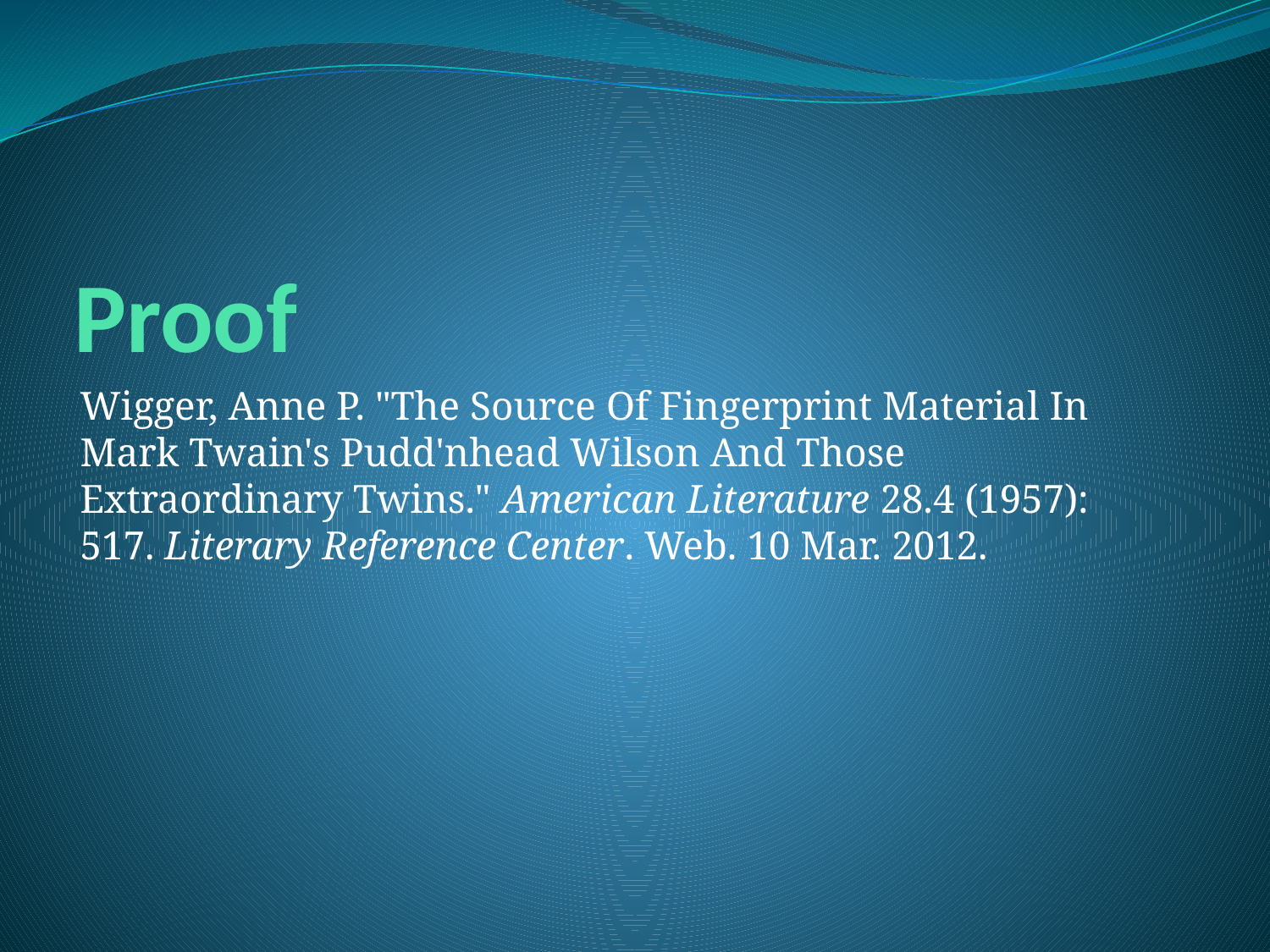

# Proof
Wigger, Anne P. "The Source Of Fingerprint Material In Mark Twain's Pudd'nhead Wilson And Those Extraordinary Twins." American Literature 28.4 (1957): 517. Literary Reference Center. Web. 10 Mar. 2012.